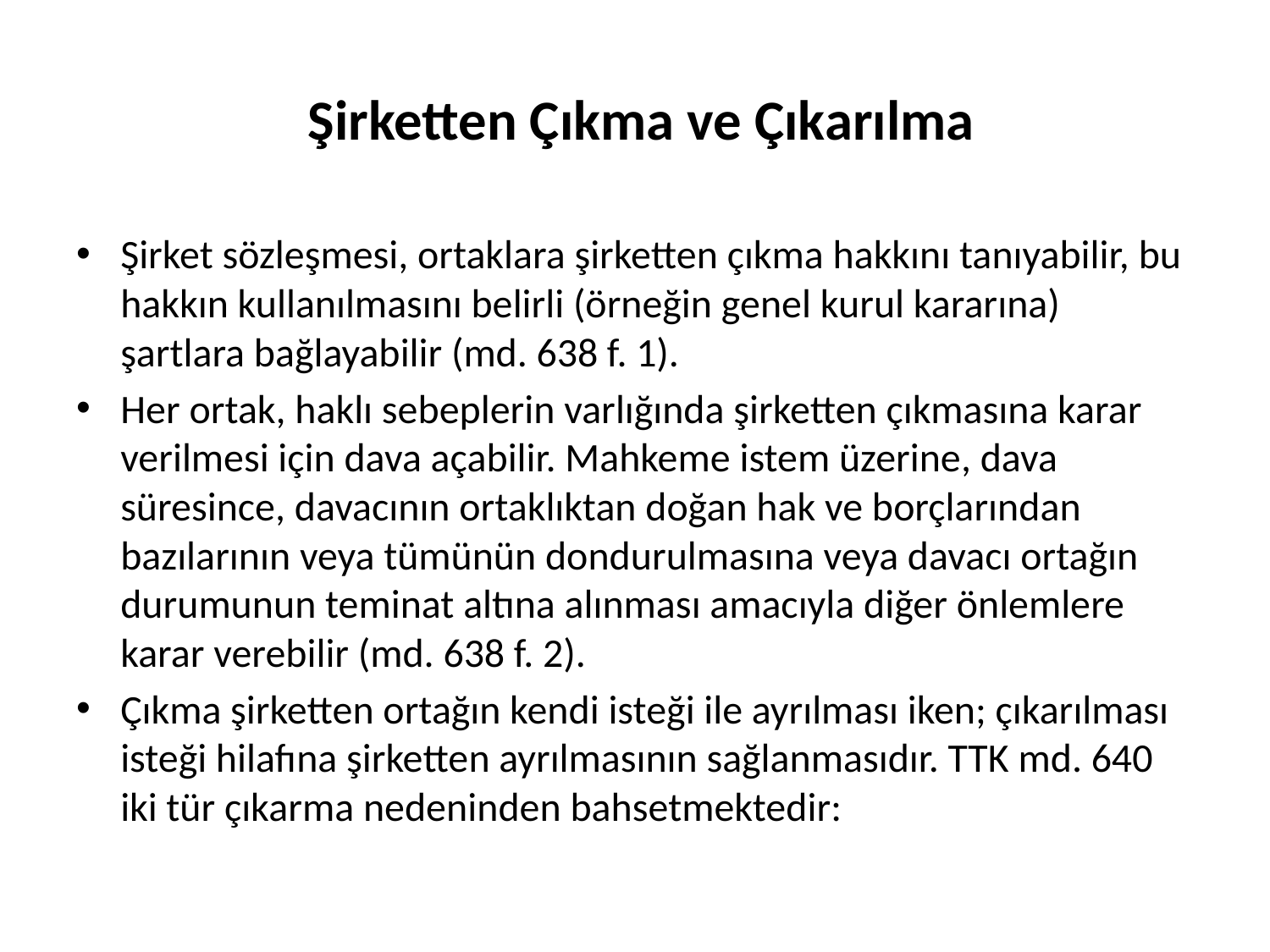

# Şirketten Çıkma ve Çıkarılma
Şirket sözleşmesi, ortaklara şirketten çıkma hakkını tanıyabilir, bu hakkın kullanılmasını belirli (örneğin genel kurul kararına) şartlara bağlayabilir (md. 638 f. 1).
Her ortak, haklı sebeplerin varlığında şirketten çıkmasına karar verilmesi için dava açabilir. Mahkeme istem üzerine, dava süresince, davacının ortaklıktan doğan hak ve borçlarından bazılarının veya tümünün dondurulmasına veya davacı ortağın durumunun teminat altına alınması amacıyla diğer önlemlere karar verebilir (md. 638 f. 2).
Çıkma şirketten ortağın kendi isteği ile ayrılması iken; çıkarılması isteği hilafına şirketten ayrılmasının sağlanmasıdır. TTK md. 640 iki tür çıkarma nedeninden bahsetmektedir: